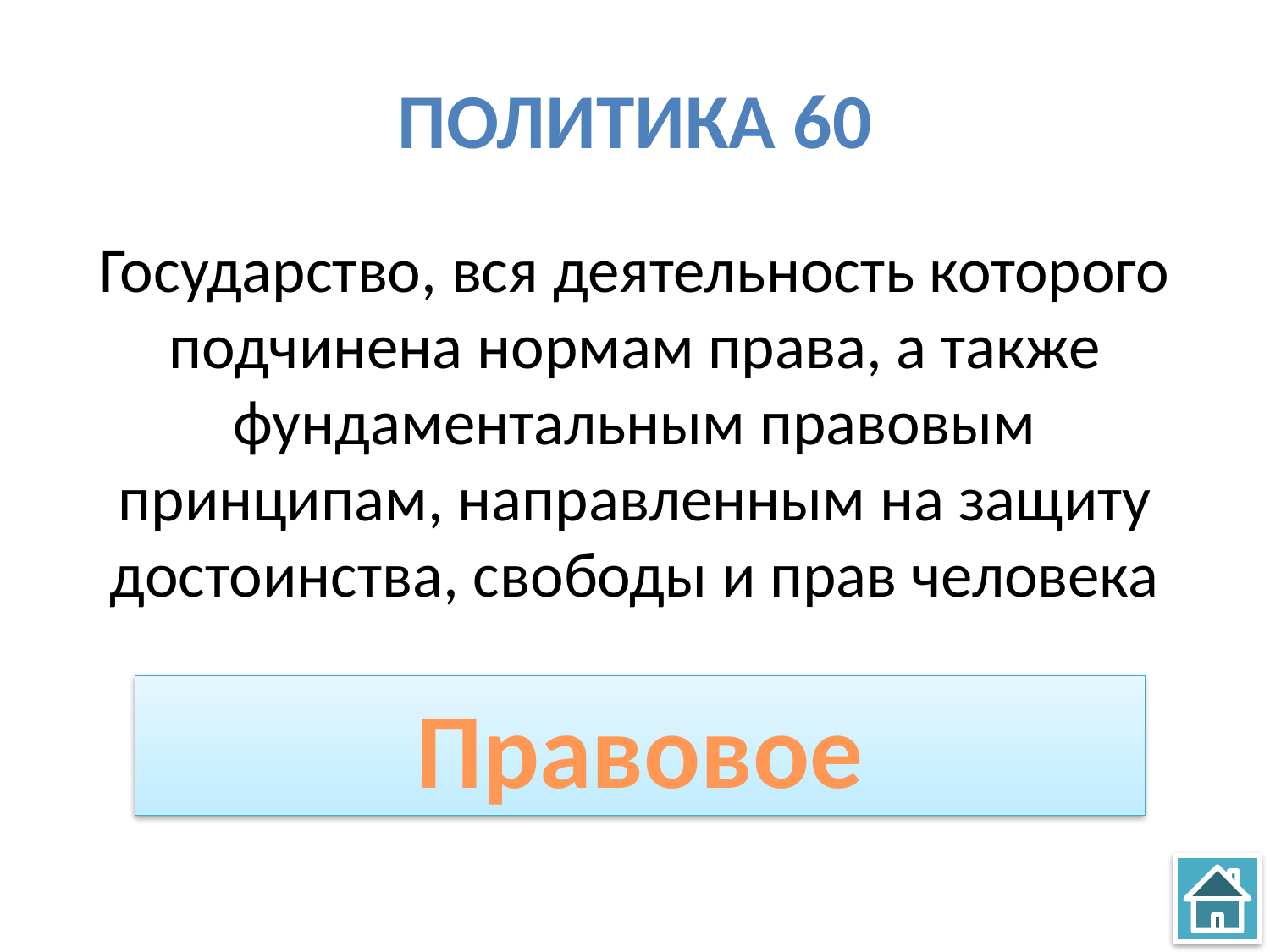

# Политика 60
Государство, вся деятельность которого подчинена нормам права, а также фундаментальным правовым принципам, направленным на защиту достоинства, свободы и прав человека
Правовое